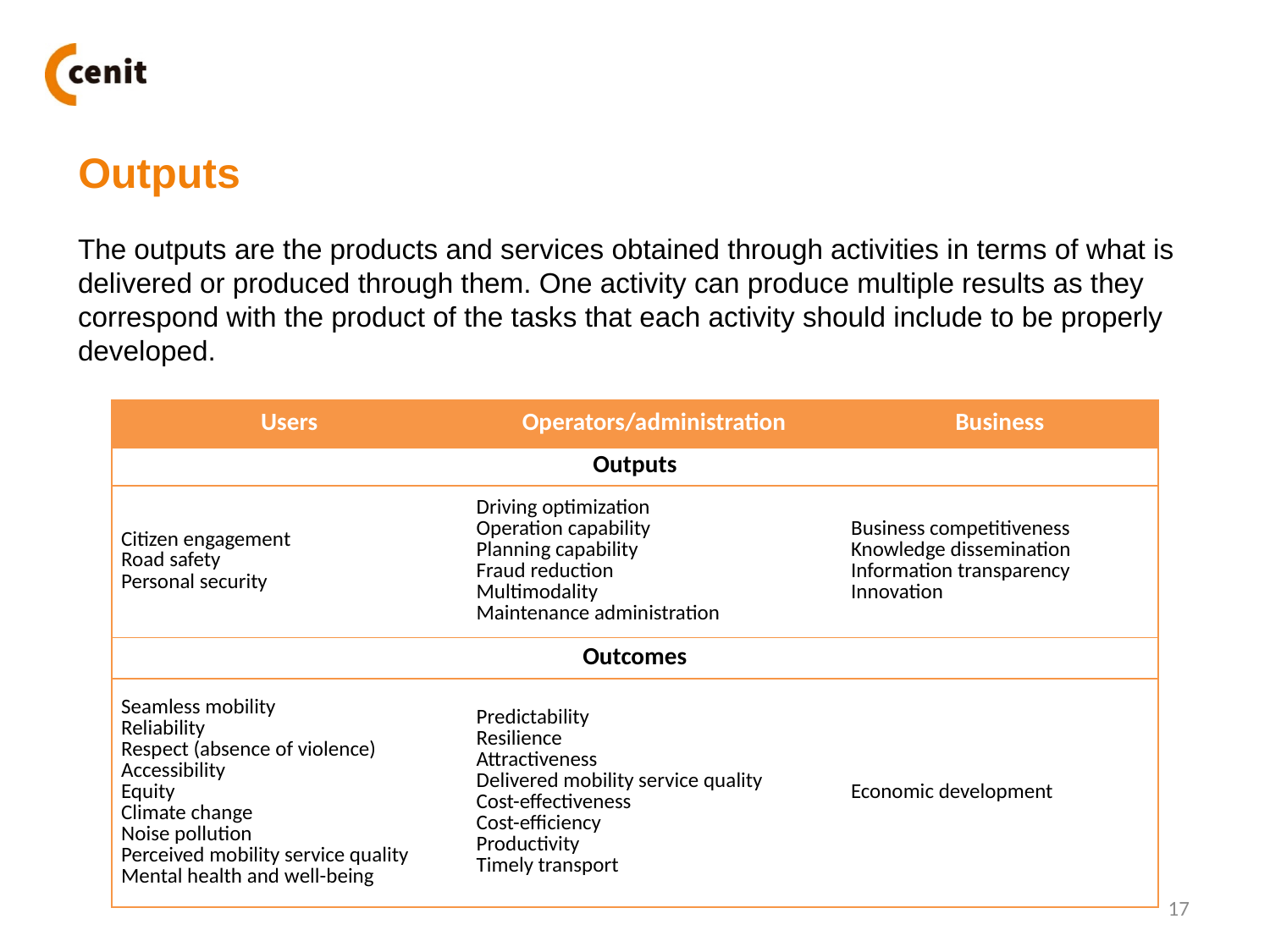

# Outputs
The outputs are the products and services obtained through activities in terms of what is delivered or produced through them. One activity can produce multiple results as they correspond with the product of the tasks that each activity should include to be properly developed.
| Users | Operators/administration | Business |
| --- | --- | --- |
| Outputs |  |  |
| Citizen engagement Road safety Personal security | Driving optimization Operation capability Planning capability Fraud reduction Multimodality Maintenance administration | Business competitiveness Knowledge dissemination Information transparency Innovation |
| Outcomes |  |  |
| Seamless mobility Reliability Respect (absence of violence) Accessibility Equity Climate change Noise pollution Perceived mobility service quality Mental health and well-being | Predictability Resilience Attractiveness Delivered mobility service quality Cost-effectiveness Cost-efficiency Productivity Timely transport | Economic development |
17